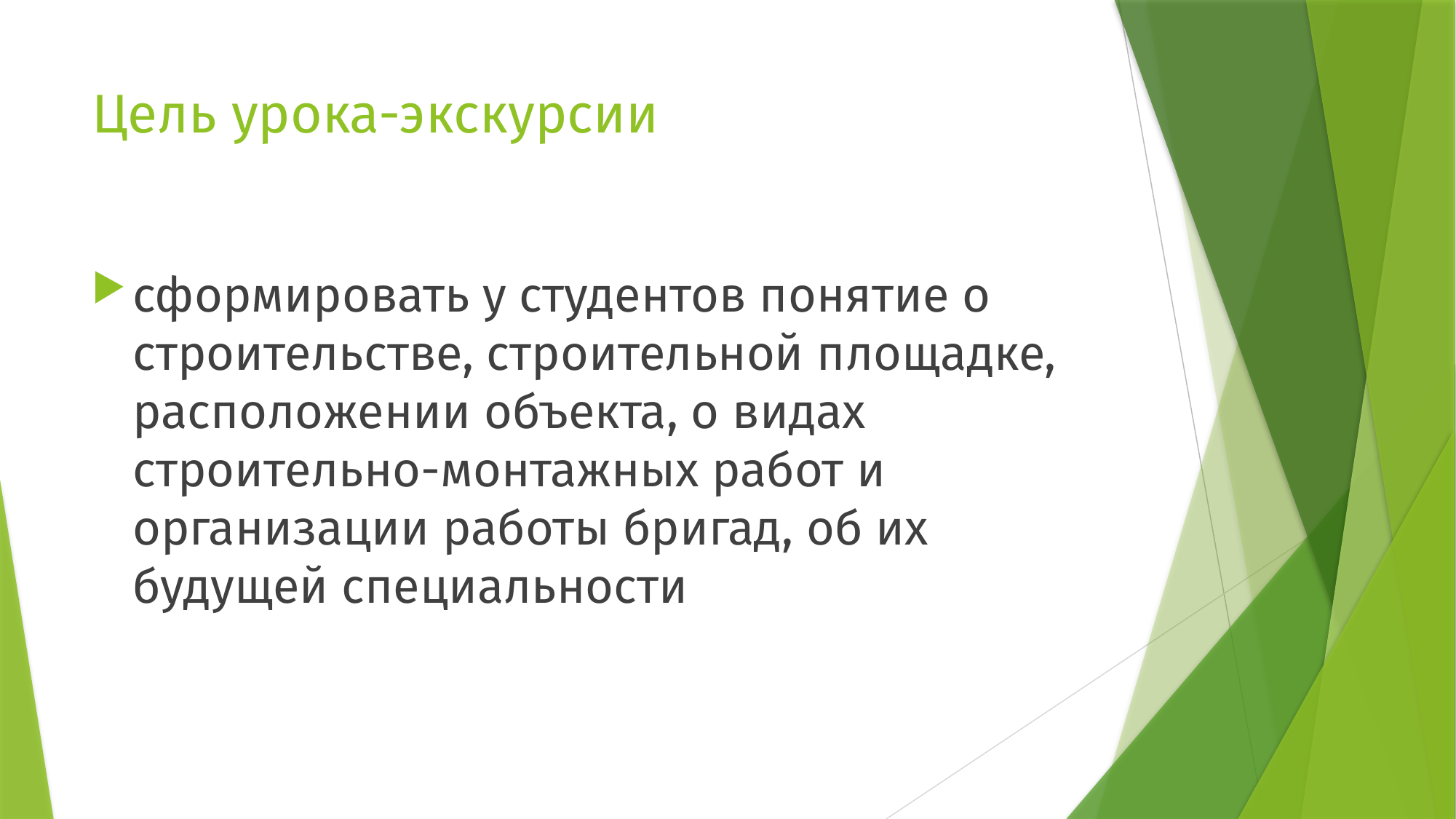

# Цель урока-экскурсии
сформировать у студентов понятие о строительстве, строительной площадке, расположении объекта, о видах строительно-монтажных работ и организации работы бригад, об их будущей специальности